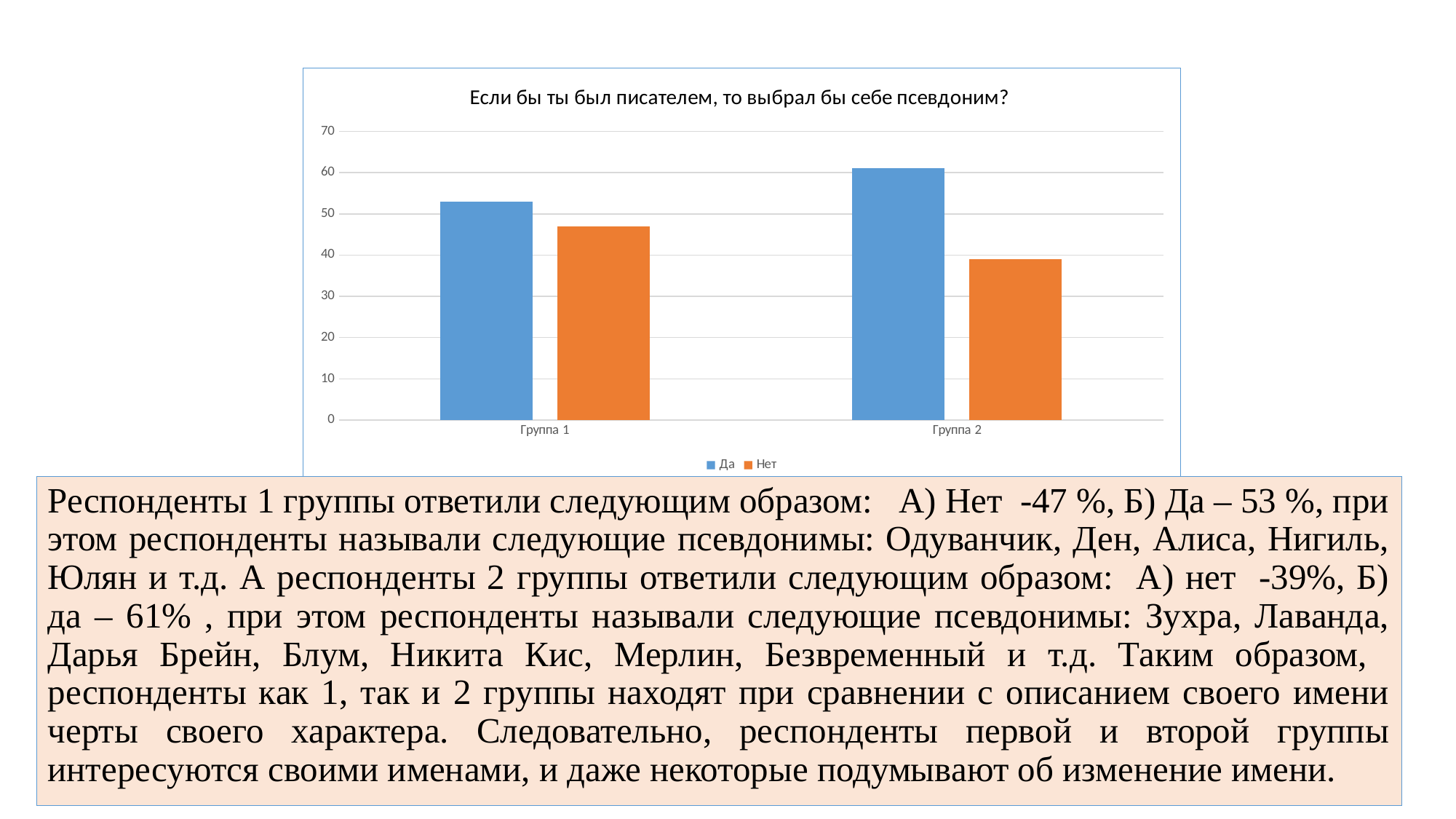

### Chart:
Если бы ты был писателем, то выбрал бы себе псевдоним?

| Category | Да | Нет |
|---|---|---|
| Группа 1 | 53.0 | 47.0 |
| Группа 2 | 61.0 | 39.0 |
Респонденты 1 группы ответили следующим образом:   А) Нет  -47 %, Б) Да – 53 %, при этом респонденты называли следующие псевдонимы: Одуванчик, Ден, Алиса, Нигиль, Юлян и т.д. А респонденты 2 группы ответили следующим образом:  А) нет  -39%, Б) да – 61% , при этом респонденты называли следующие псевдонимы: Зухра, Лаванда, Дарья Брейн, Блум, Никита Кис, Мерлин, Безвременный и т.д. Таким образом,  респонденты как 1, так и 2 группы находят при сравнении с описанием своего имени черты своего характера. Следовательно, респонденты первой и второй группы интересуются своими именами, и даже некоторые подумывают об изменение имени.